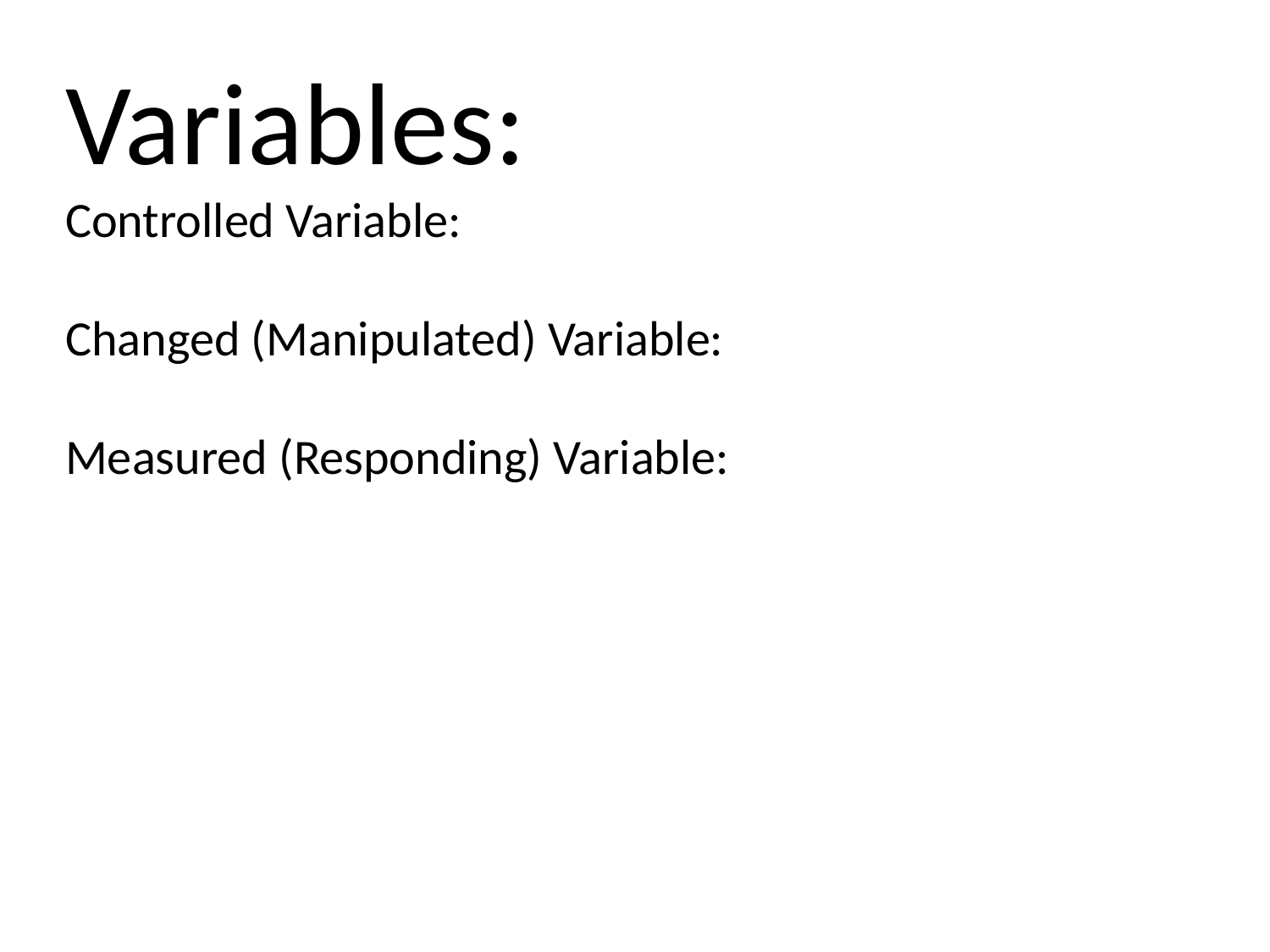

Variables:
Controlled Variable:

Changed (Manipulated) Variable:
Measured (Responding) Variable: